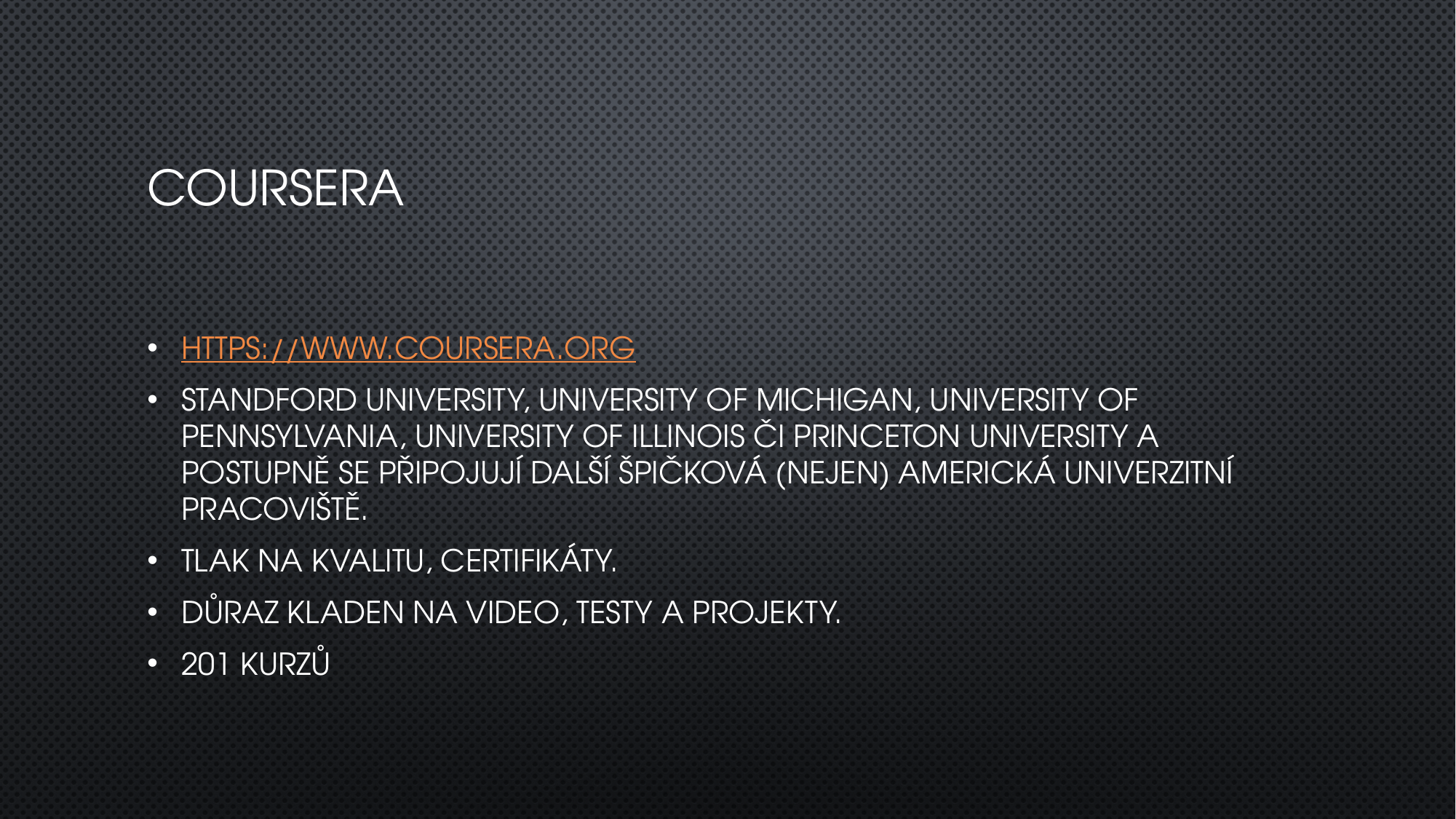

# Coursera
https://www.coursera.org
Standford University, University of Michigan, University of Pennsylvania, University of Illinois či Princeton University a postupně se připojují další špičková (nejen) americká univerzitní pracoviště.
Tlak na kvalitu, certifikáty.
Důraz kladen na video, testy a projekty.
201 kurzů